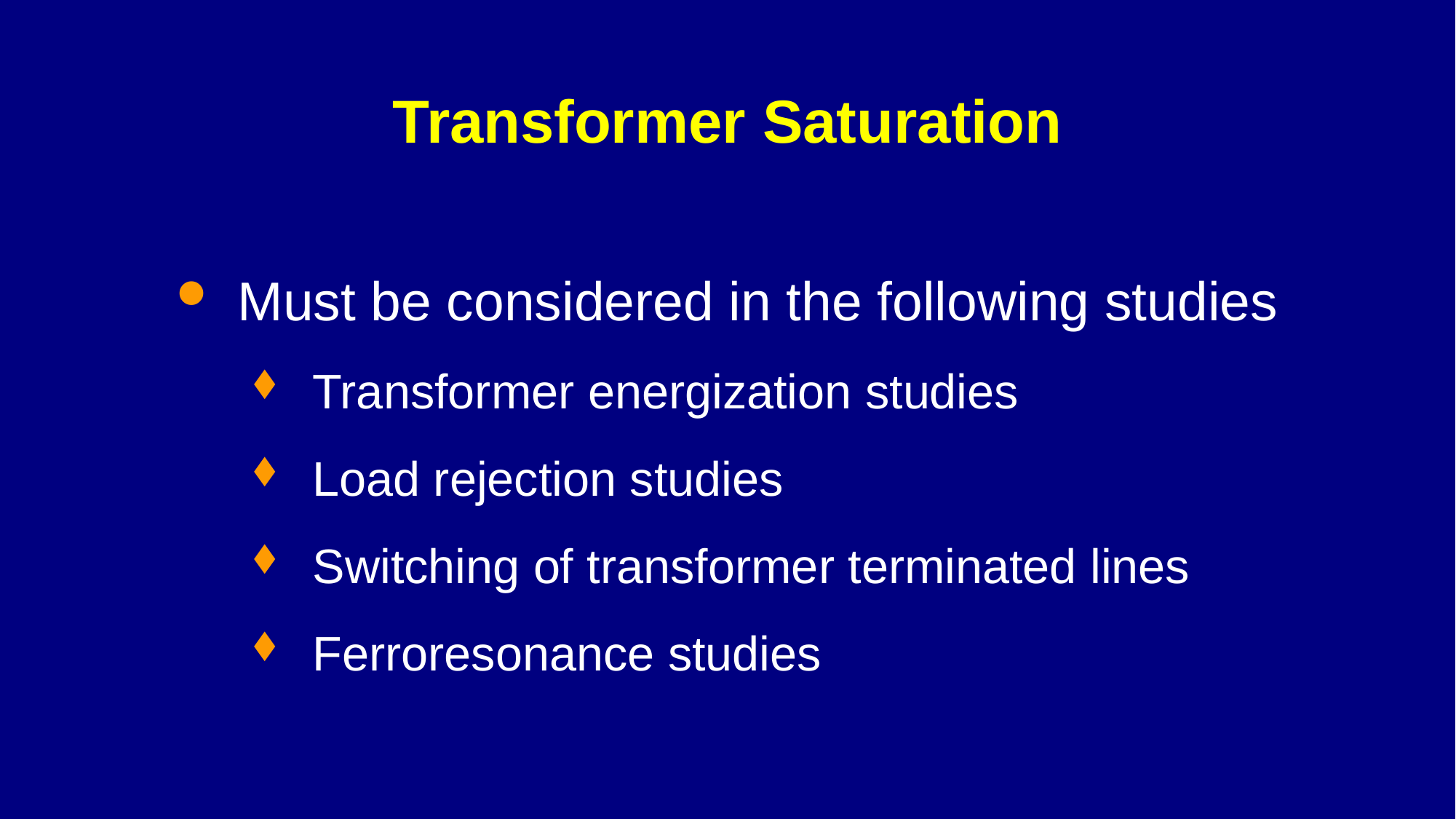

# Transformer Saturation
Must be considered in the following studies
Transformer energization studies
Load rejection studies
Switching of transformer terminated lines
Ferroresonance studies